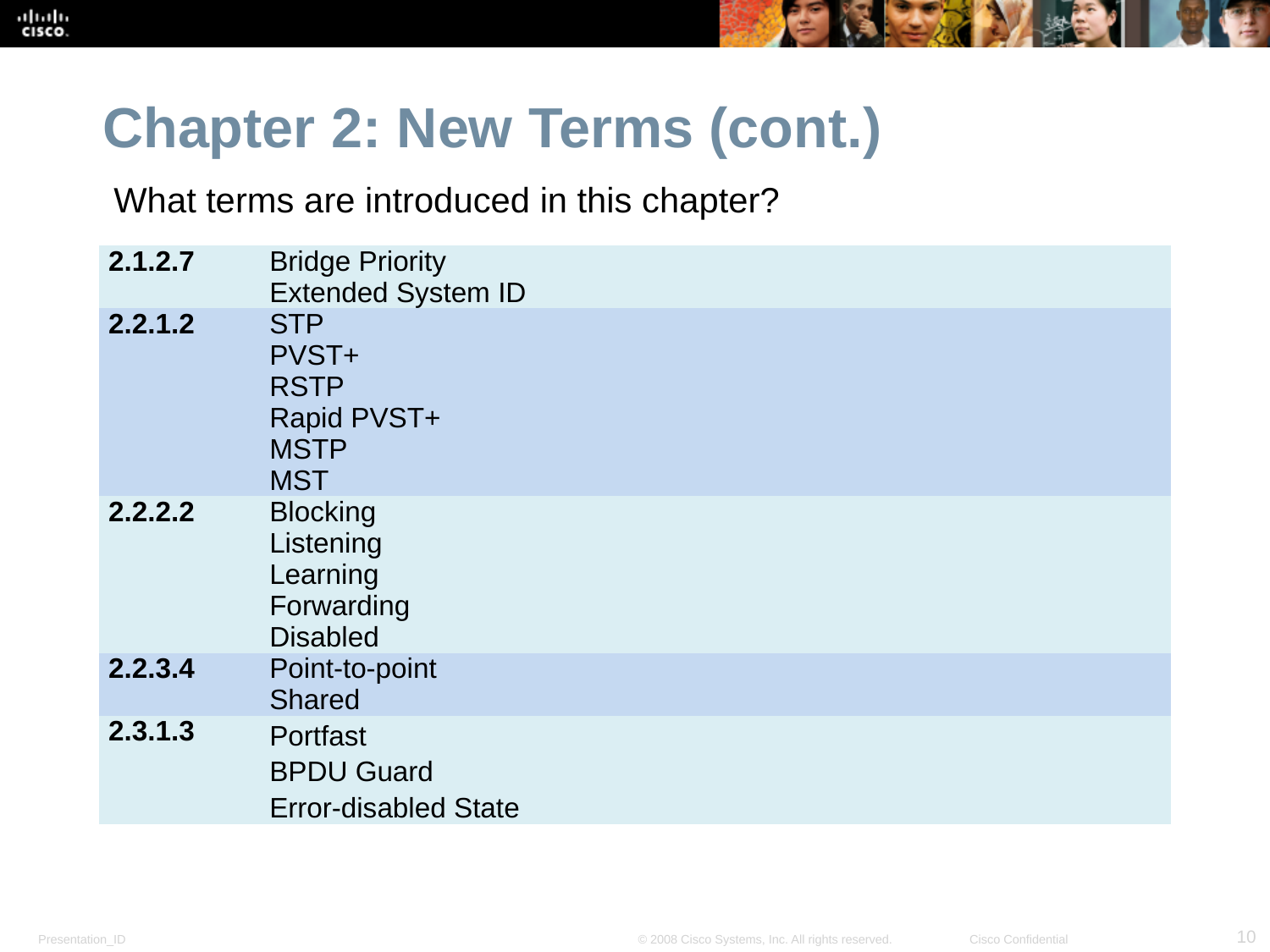

Chapter 2: New Terms (cont.)
What terms are introduced in this chapter?
| 2.1.2.7 | Bridge Priority Extended System ID |
| --- | --- |
| 2.2.1.2 | STP PVST+ RSTP Rapid PVST+ MSTP MST |
| 2.2.2.2 | Blocking Listening Learning Forwarding Disabled |
| 2.2.3.4 | Point-to-point Shared |
| 2.3.1.3 | Portfast BPDU Guard Error-disabled State |